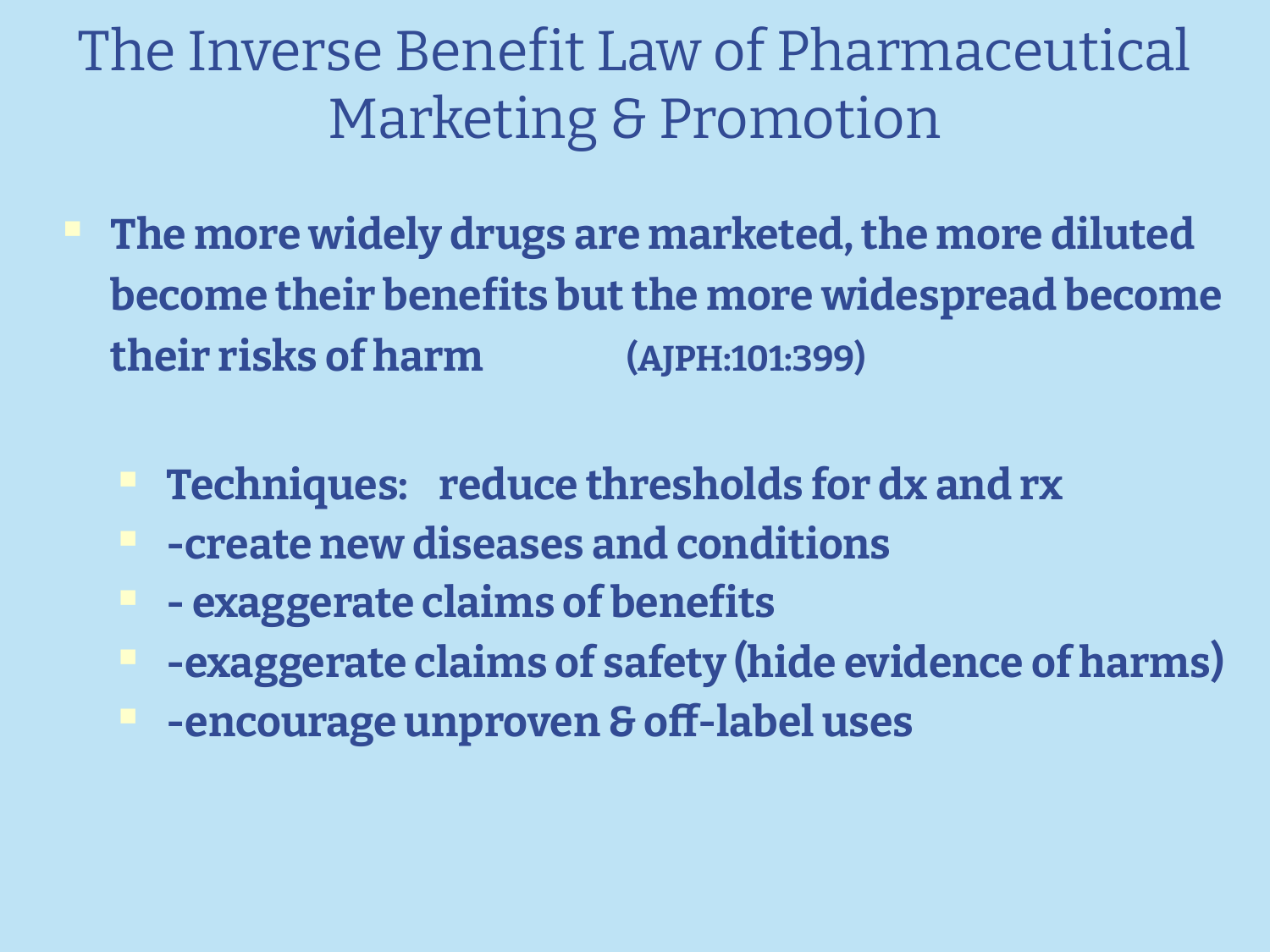

# The Inverse Benefit Law of Pharmaceutical Marketing & Promotion
The more widely drugs are marketed, the more diluted become their benefits but the more widespread become their risks of harm		 (AJPH:101:399)

Techniques:    reduce thresholds for dx and rx
-create new diseases and conditions
- exaggerate claims of benefits
-exaggerate claims of safety (hide evidence of harms)
-encourage unproven & off-label uses